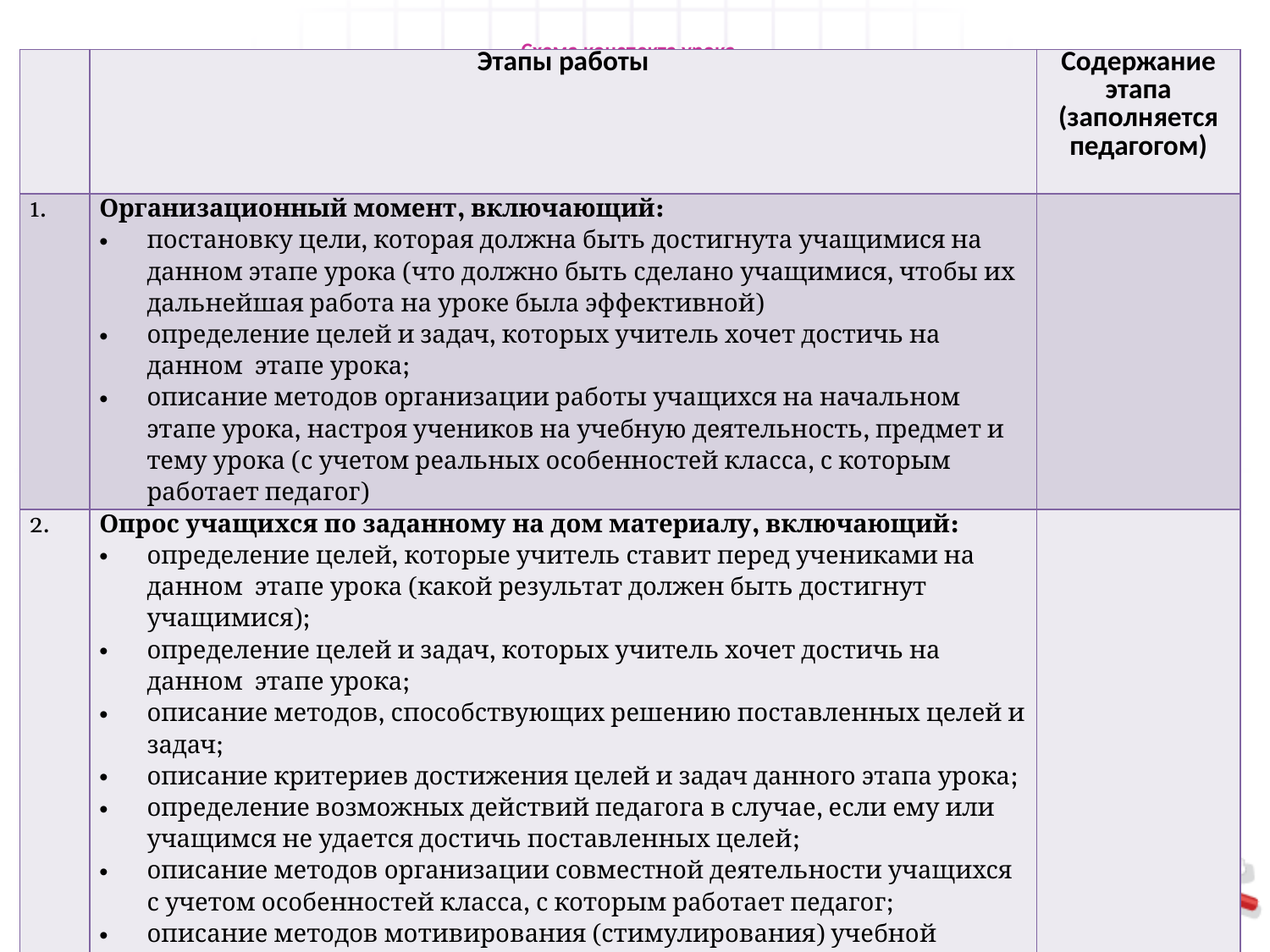

# Схема конспекта урока
|  | Этапы работы | Содержание этапа (заполняется педагогом) |
| --- | --- | --- |
| 1. | Организационный момент, включающий: постановку цели, которая должна быть достигнута учащимися на данном этапе урока (что должно быть сделано учащимися, чтобы их дальнейшая работа на уроке была эффективной) определение целей и задач, которых учитель хочет достичь на данном этапе урока; описание методов организации работы учащихся на начальном этапе урока, настроя учеников на учебную деятельность, предмет и тему урока (с учетом реальных особенностей класса, с которым работает педагог) |  |
| 2. | Опрос учащихся по заданному на дом материалу, включающий: определение целей, которые учитель ставит перед учениками на данном этапе урока (какой результат должен быть достигнут учащимися); определение целей и задач, которых учитель хочет достичь на данном этапе урока; описание методов, способствующих решению поставленных целей и задач; описание критериев достижения целей и задач данного этапа урока; определение возможных действий педагога в случае, если ему или учащимся не удается достичь поставленных целей; описание методов организации совместной деятельности учащихся с учетом особенностей класса, с которым работает педагог; описание методов мотивирования (стимулирования) учебной активности учащихся в ходе опроса; описание методов и критериев оценивания ответов учащихся в ходе опроса. |  |